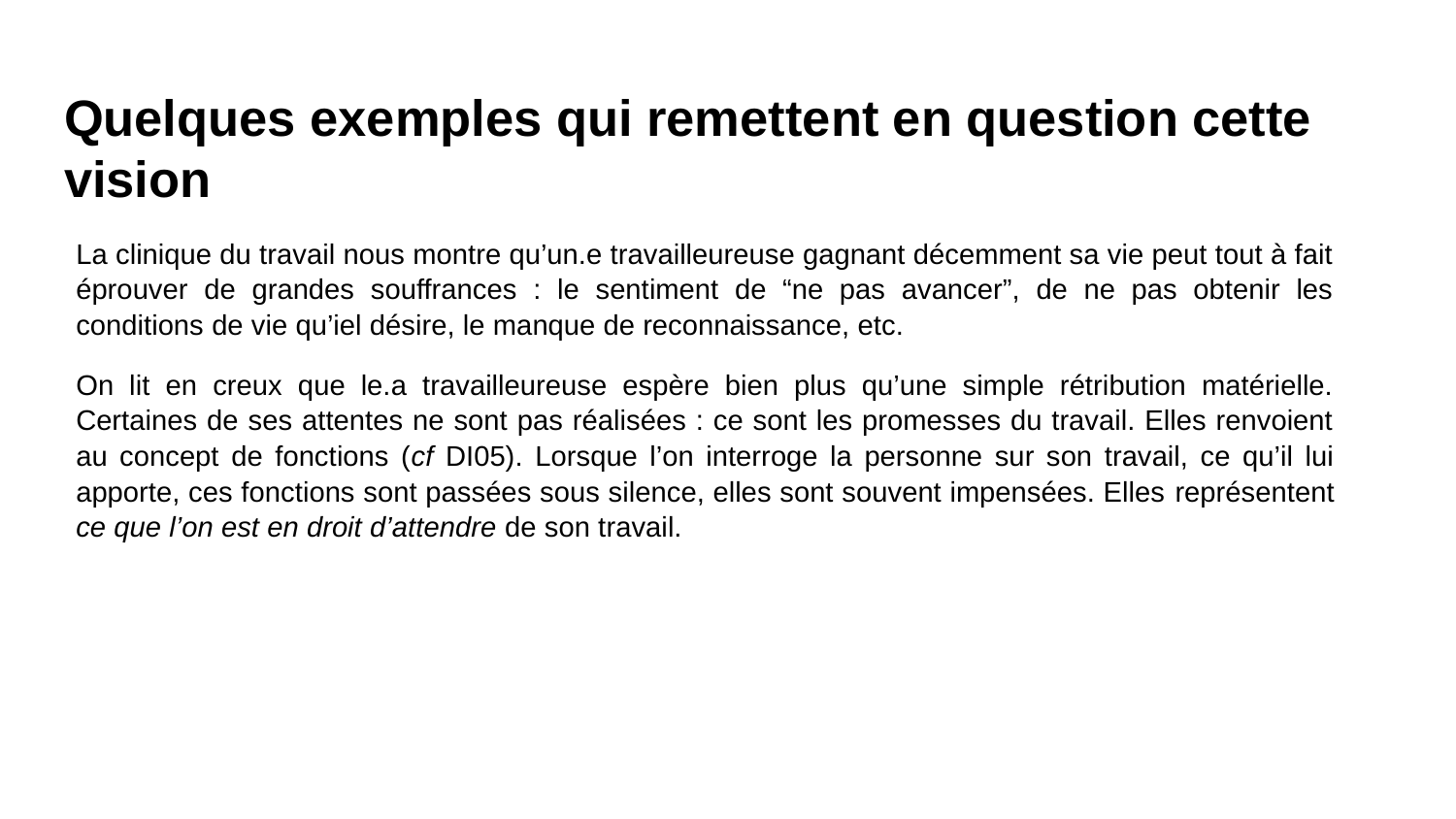

# Quelques exemples qui remettent en question cette vision
La clinique du travail nous montre qu’un.e travailleureuse gagnant décemment sa vie peut tout à fait éprouver de grandes souffrances : le sentiment de “ne pas avancer”, de ne pas obtenir les conditions de vie qu’iel désire, le manque de reconnaissance, etc.
On lit en creux que le.a travailleureuse espère bien plus qu’une simple rétribution matérielle. Certaines de ses attentes ne sont pas réalisées : ce sont les promesses du travail. Elles renvoient au concept de fonctions (cf DI05). Lorsque l’on interroge la personne sur son travail, ce qu’il lui apporte, ces fonctions sont passées sous silence, elles sont souvent impensées. Elles représentent ce que l’on est en droit d’attendre de son travail.